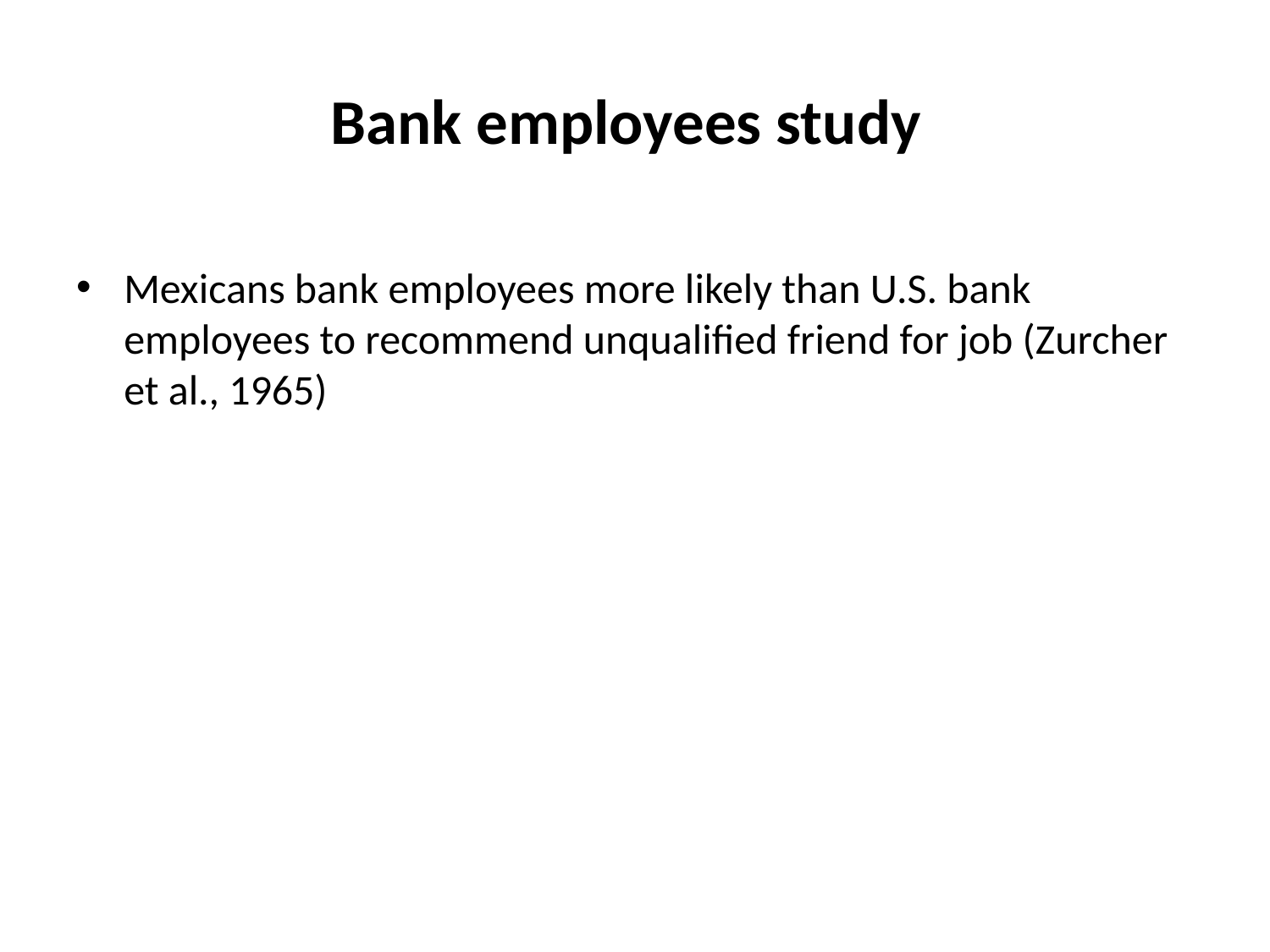

# Bank employees study
Mexicans bank employees more likely than U.S. bank employees to recommend unqualified friend for job (Zurcher et al., 1965)